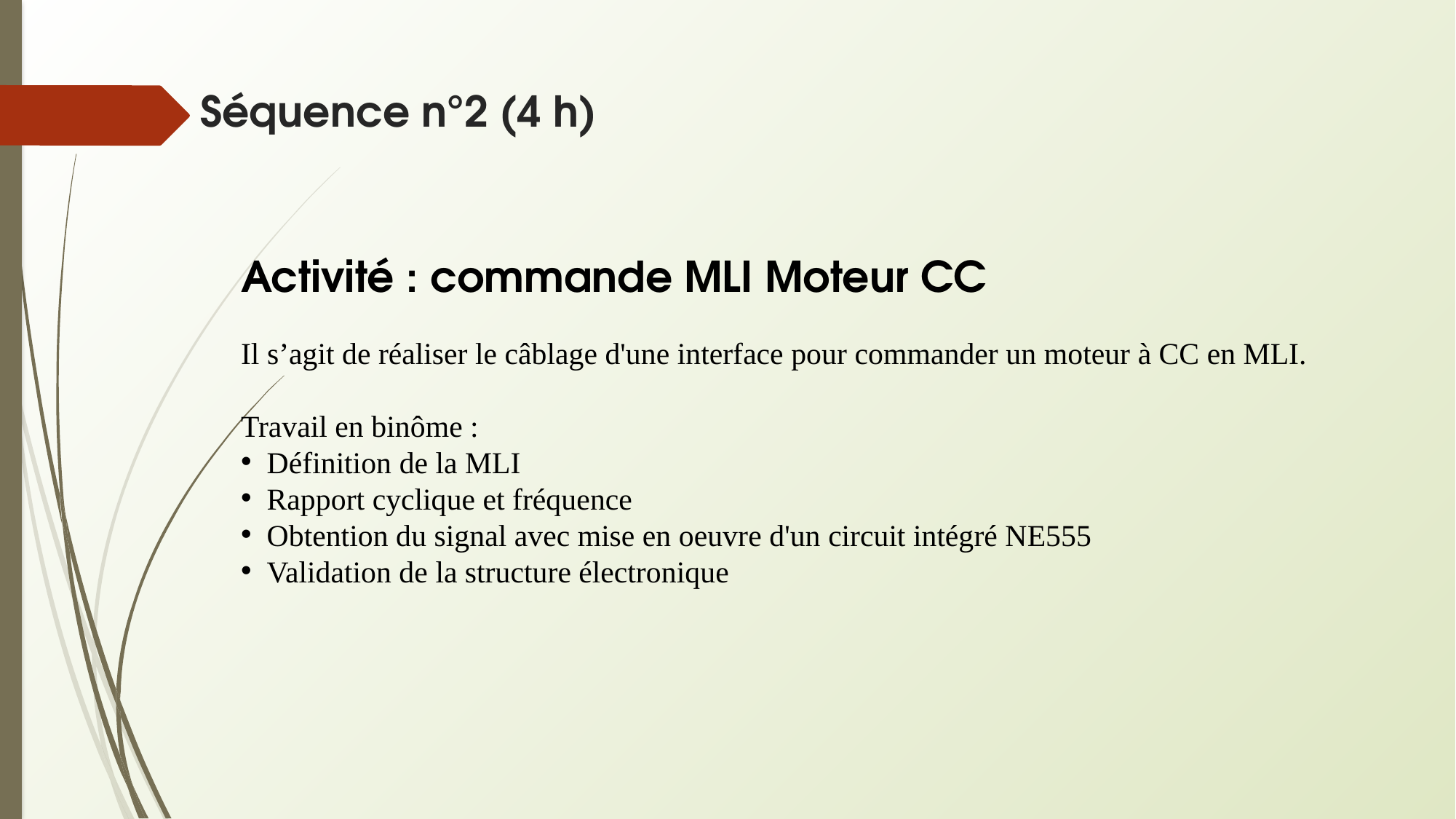

# Séquence n°2 (4 h)
Activité : commande MLI Moteur CC

Il s’agit de réaliser le câblage d'une interface pour commander un moteur à CC en MLI.

Travail en binôme :
Définition de la MLI
Rapport cyclique et fréquence
Obtention du signal avec mise en oeuvre d'un circuit intégré NE555
Validation de la structure électronique